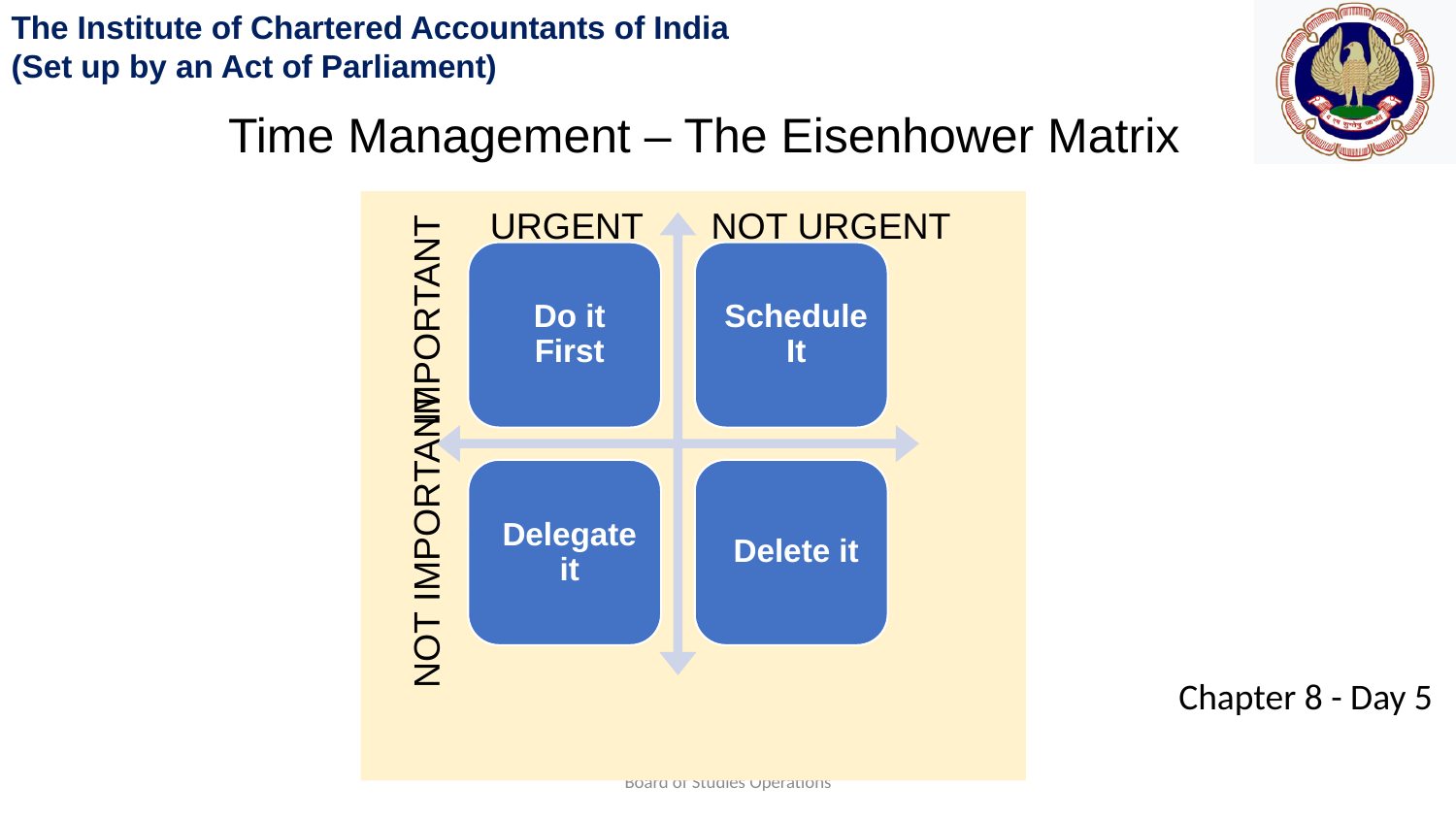

Time Management – The Eisenhower Matrix

NOT URGENT
URGENT
Do it First
Schedule It
Delegate it
Delete it
IMPORTANT
NOT IMPORTANT
Board of Studies Operations